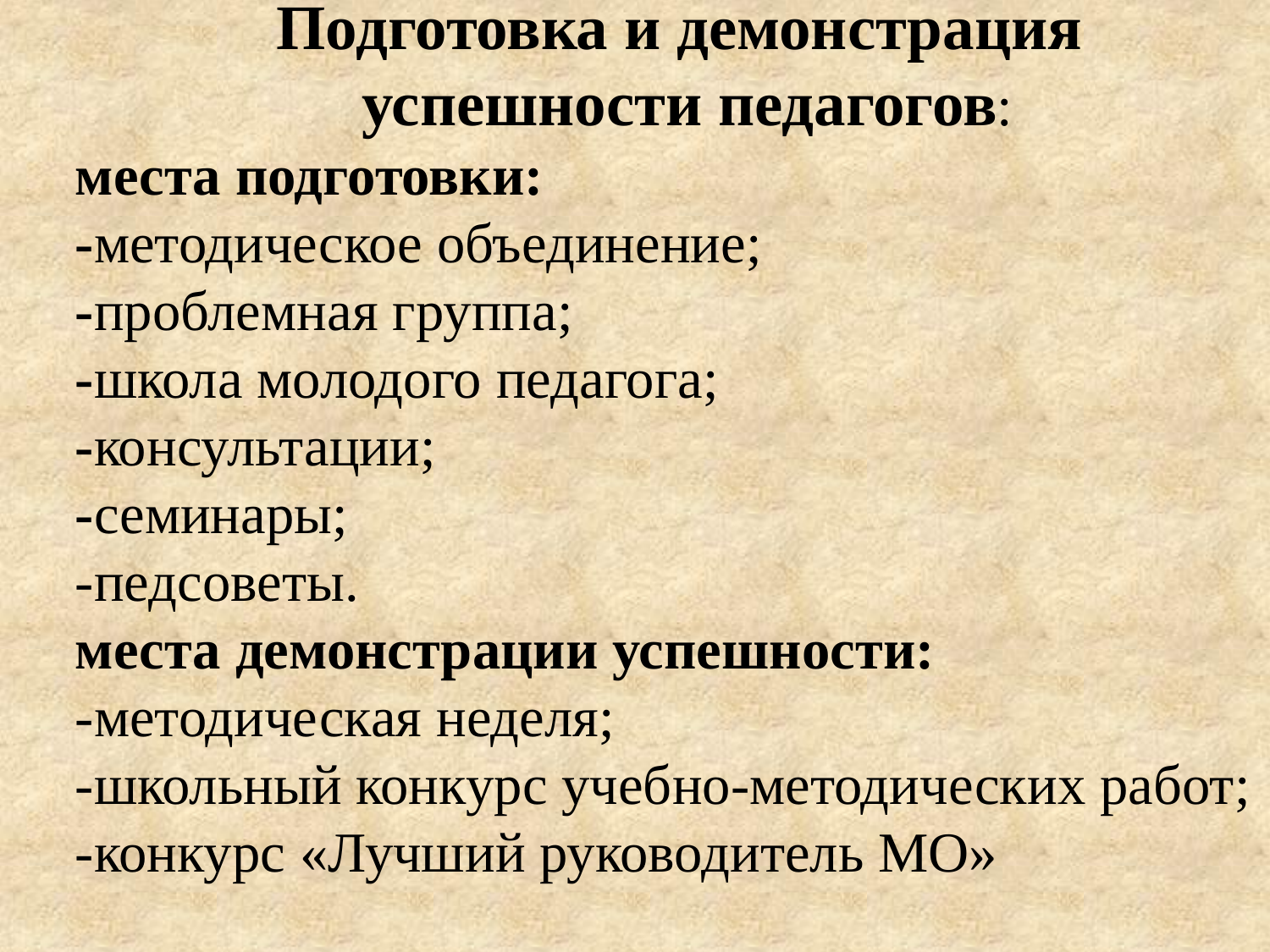

Подготовка и демонстрация
 успешности педагогов:
места подготовки:
-методическое объединение;
-проблемная группа;
-школа молодого педагога;
-консультации;
-семинары;
-педсоветы.
места демонстрации успешности:
-методическая неделя;
-школьный конкурс учебно-методических работ;
-конкурс «Лучший руководитель МО»